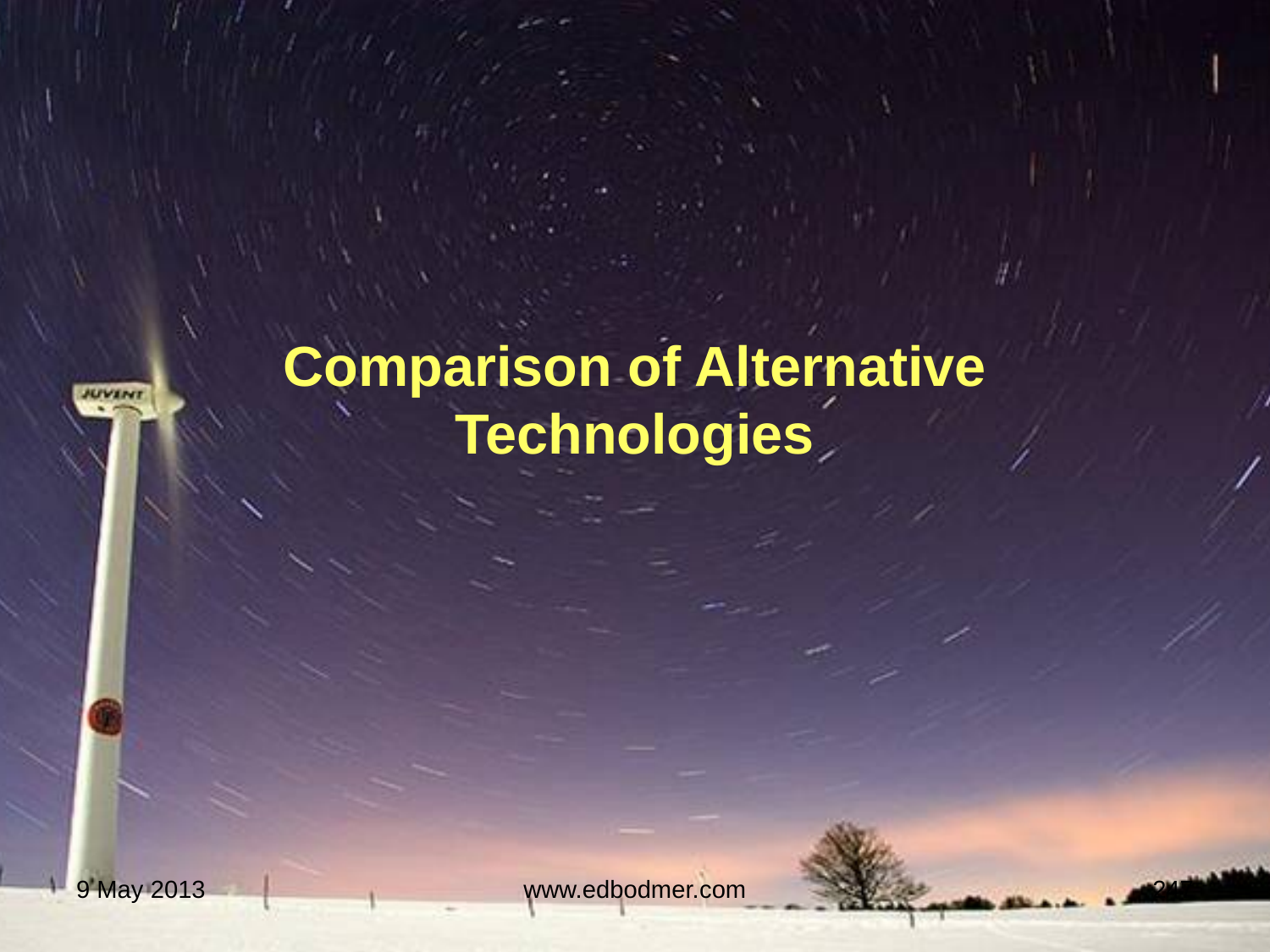

# Comparison of Alternative Technologies
9 May 2013
www.edbodmer.com
247